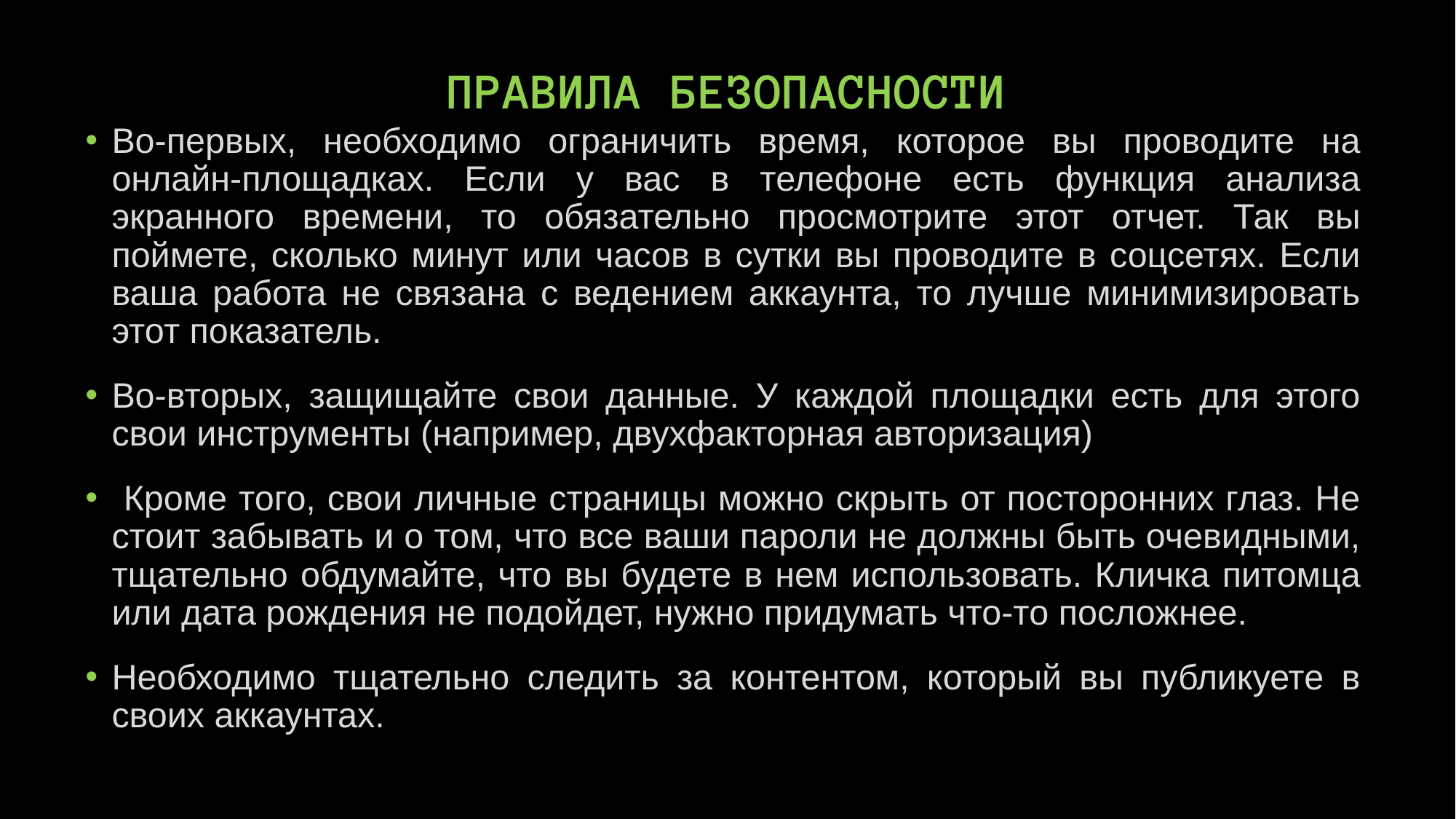

# ПРАВИЛА БЕЗОПАСНОСТИ
Во-первых, необходимо ограничить время, которое вы проводите на онлайн-площадках. Если у вас в телефоне есть функция анализа экранного времени, то обязательно просмотрите этот отчет. Так вы поймете, сколько минут или часов в сутки вы проводите в соцсетях. Если ваша работа не связана с ведением аккаунта, то лучше минимизировать этот показатель.
Во-вторых, защищайте свои данные. У каждой площадки есть для этого свои инструменты (например, двухфакторная авторизация)
 Кроме того, свои личные страницы можно скрыть от посторонних глаз. Не стоит забывать и о том, что все ваши пароли не должны быть очевидными, тщательно обдумайте, что вы будете в нем использовать. Кличка питомца или дата рождения не подойдет, нужно придумать что-то посложнее.
Необходимо тщательно следить за контентом, который вы публикуете в своих аккаунтах.